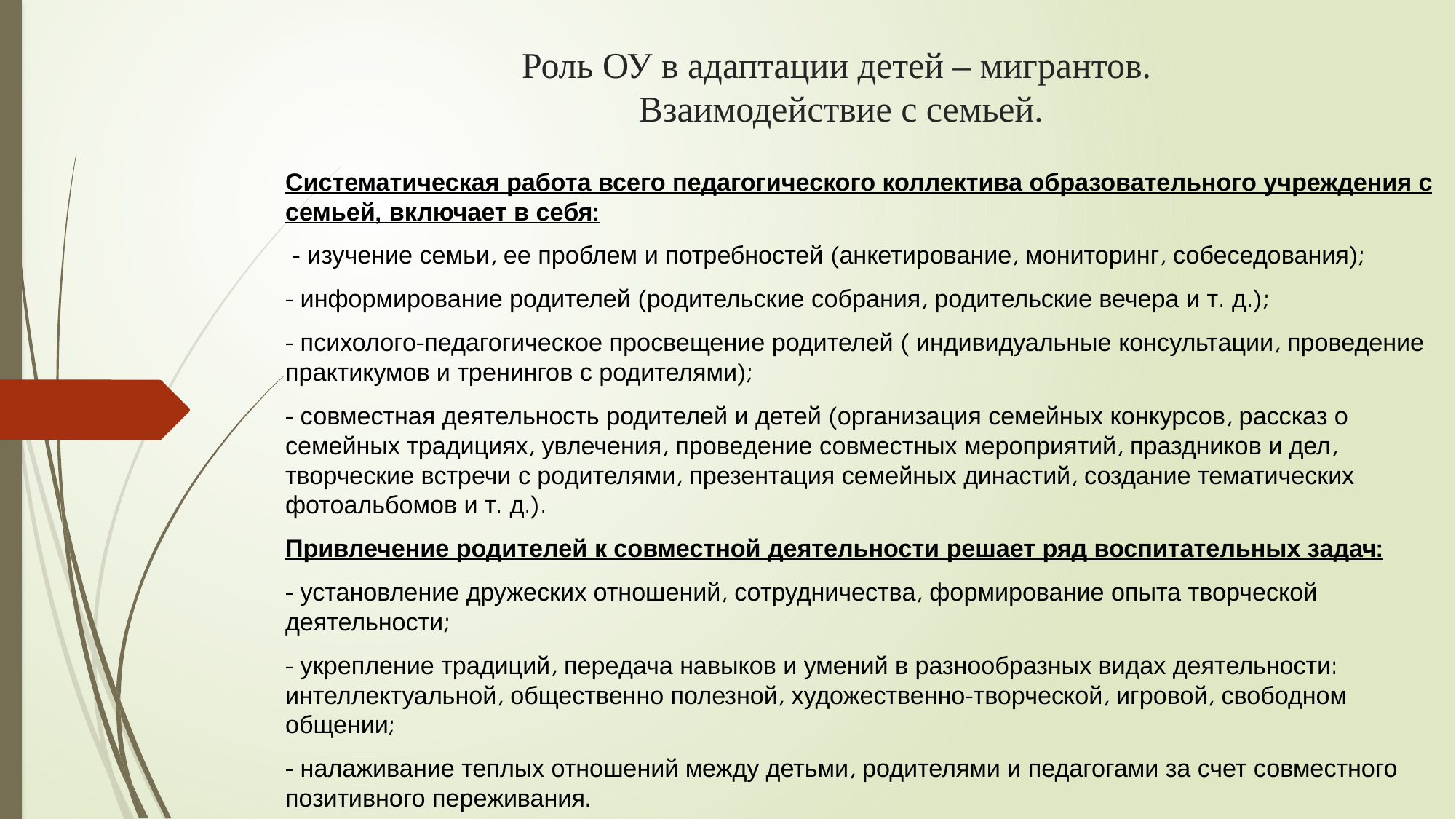

# Роль ОУ в адаптации детей – мигрантов. Взаимодействие с семьей.
Систематическая работа всего педагогического коллектива образовательного учреждения с семьей, включает в себя:
 - изучение семьи, ее проблем и потребностей (анкетирование, мониторинг, собеседования);
- информирование родителей (родительские собрания, родительские вечера и т. д.);
- психолого-педагогическое просвещение родителей ( индивидуальные консультации, проведение практикумов и тренингов с родителями);
- совместная деятельность родителей и детей (организация семейных конкурсов, рассказ о семейных традициях, увлечения, проведение совместных мероприятий, праздников и дел, творческие встречи с родителями, презентация семейных династий, создание тематических фотоальбомов и т. д.).
Привлечение родителей к совместной деятельности решает ряд воспитательных задач:
- установление дружеских отношений, сотрудничества, формирование опыта творческой деятельности;
- укрепление традиций, передача навыков и умений в разнообразных видах деятельности: интеллектуальной, общественно полезной, художественно-творческой, игровой, свободном общении;
- налаживание теплых отношений между детьми, родителями и педагогами за счет совместного позитивного переживания.